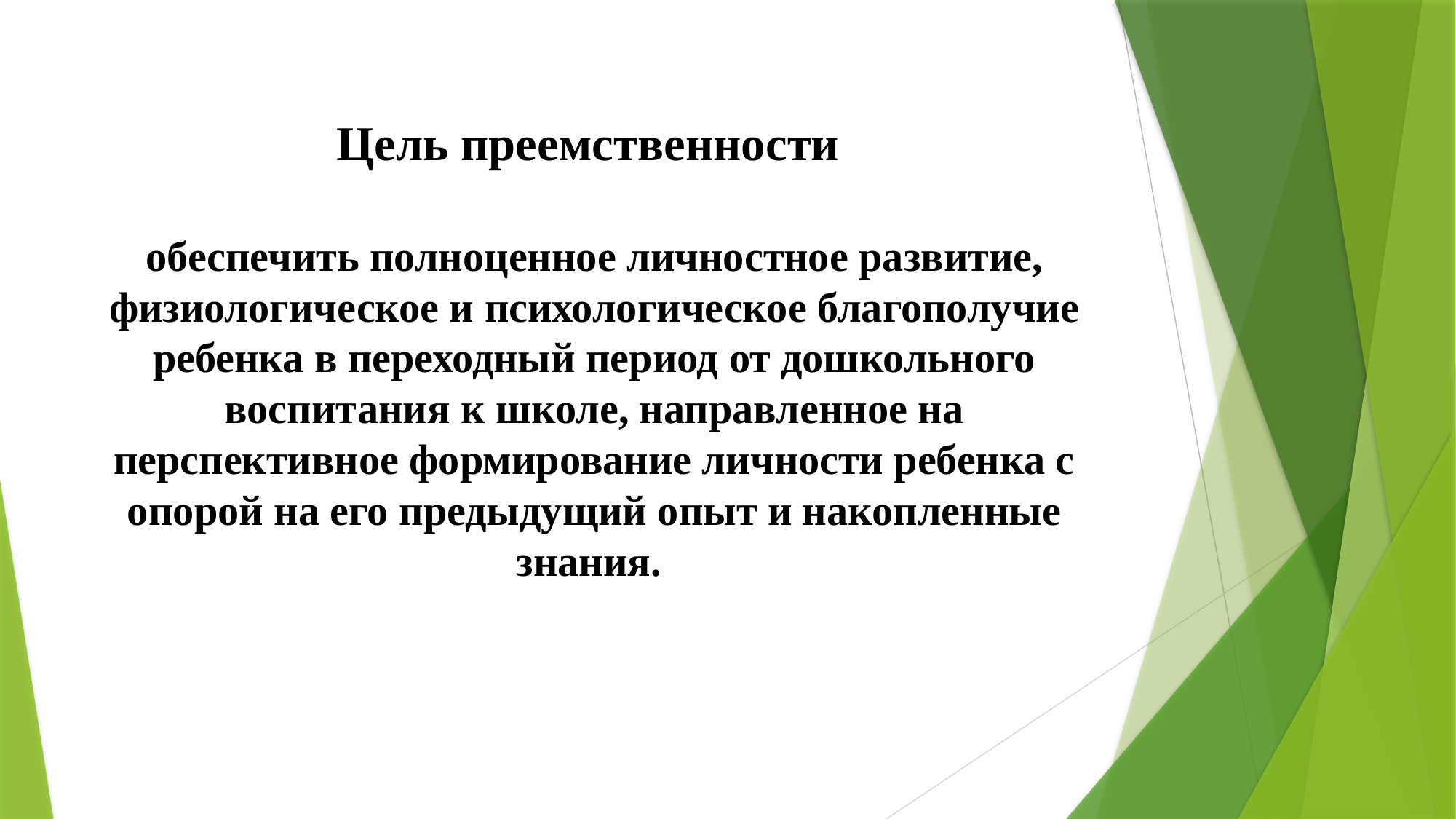

# Цель преемственности обеспечить полноценное личностное развитие, физиологическое и психологическое благополучие ребенка в переходный период от дошкольного воспитания к школе, направленное на перспективное формирование личности ребенка с опорой на его предыдущий опыт и накопленные знания.